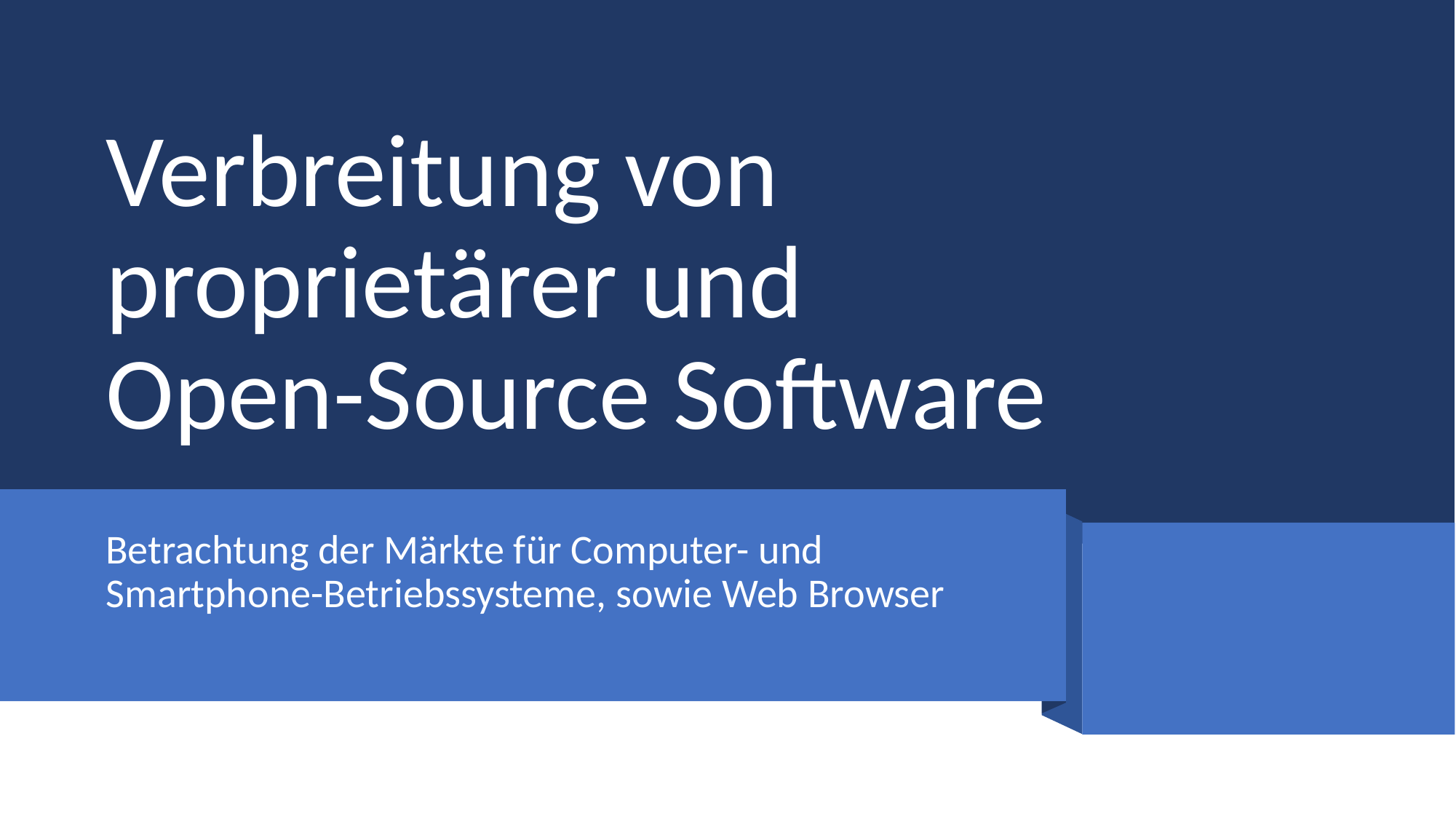

# Verbreitung von proprietärer und Open-Source Software

Betrachtung der Märkte für Computer- und Smartphone-Betriebssysteme, sowie Web Browser